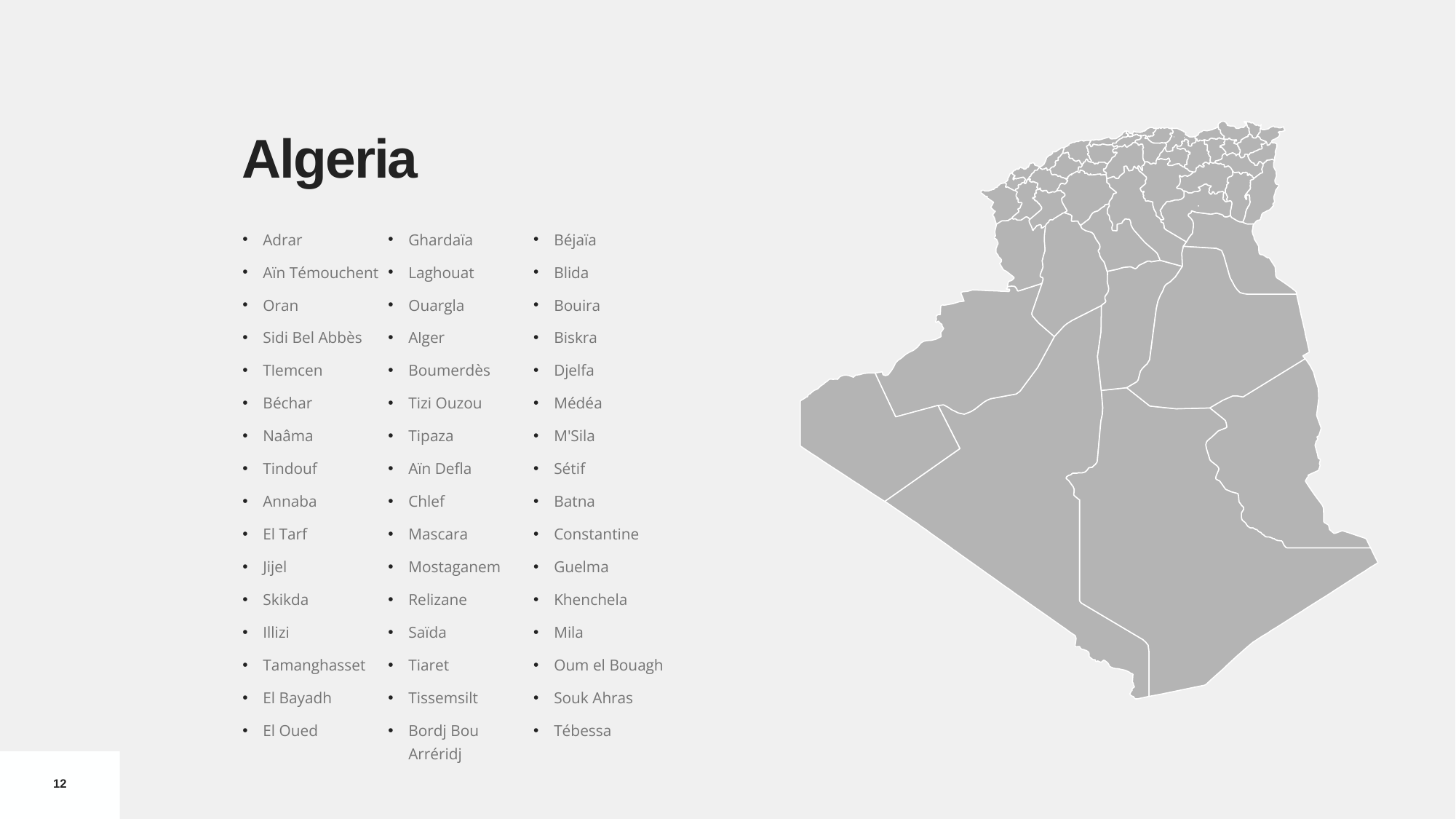

# Algeria

Adrar
Aïn Témouchent
Oran
Sidi Bel Abbès
Tlemcen
Béchar
Naâma
Tindouf
Annaba
El Tarf
Jijel
Skikda
Illizi
Tamanghasset
El Bayadh
El Oued
Ghardaïa
Laghouat
Ouargla
Alger
Boumerdès
Tizi Ouzou
Tipaza
Aïn Defla
Chlef
Mascara
Mostaganem
Relizane
Saïda
Tiaret
Tissemsilt
Bordj Bou Arréridj
Béjaïa
Blida
Bouira
Biskra
Djelfa
Médéa
M'Sila
Sétif
Batna
Constantine
Guelma
Khenchela
Mila
Oum el Bouagh
Souk Ahras
Tébessa